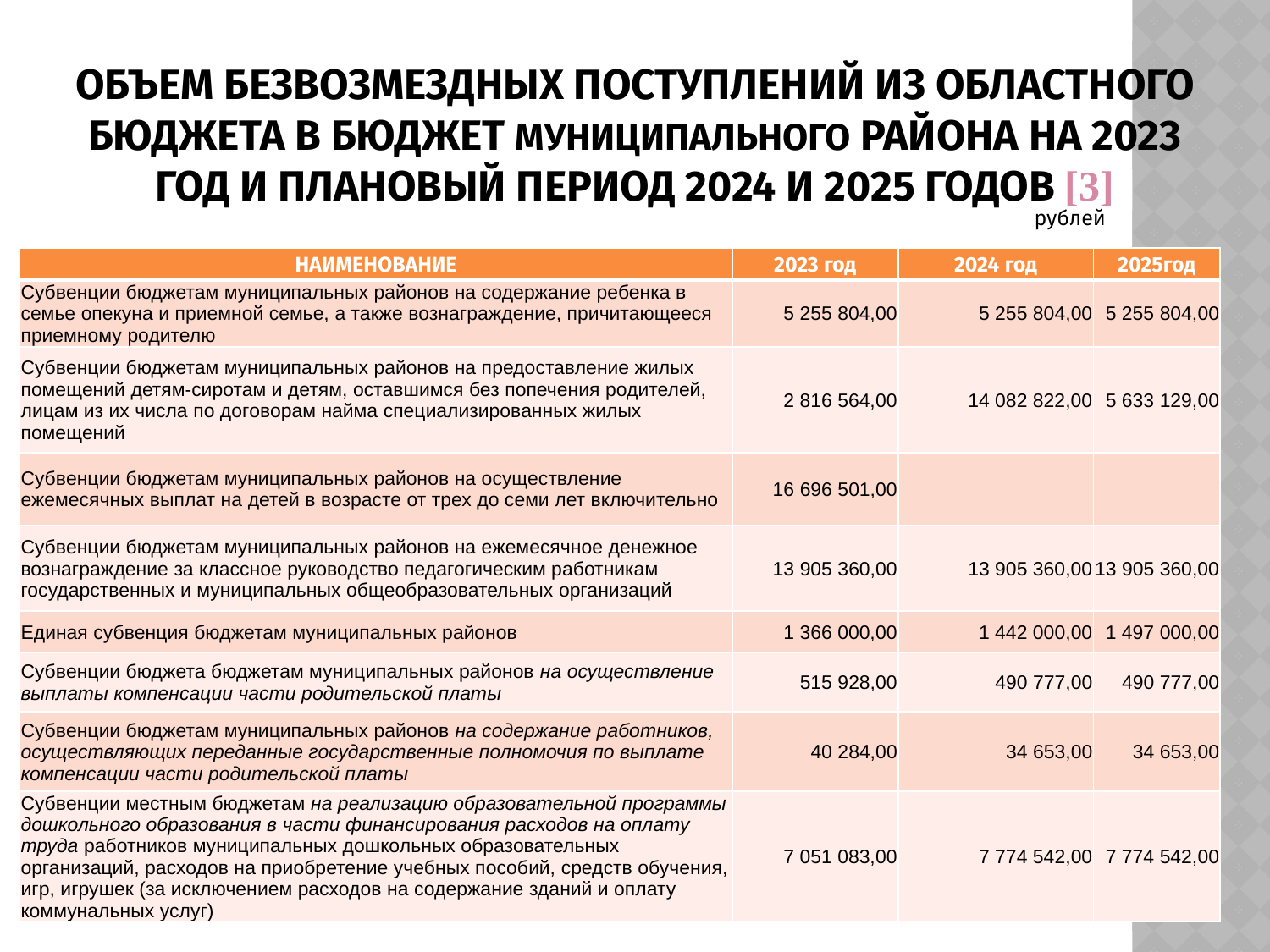

# ОБЪЕМ БЕЗВОЗМЕЗДНЫХ ПОСТУПЛЕНИЙ ИЗ ОБЛАСТНОГО БЮДЖЕТА В БЮДЖЕТ МУНИЦИПАЛЬНОГО РАЙОНА НА 2023 ГОД И ПЛАНОВЫЙ ПЕРИОД 2024 И 2025 ГОДОВ [3]
рублей
| НАИМЕНОВАНИЕ | 2023 год | 2024 год | 2025год |
| --- | --- | --- | --- |
| Субвенции бюджетам муниципальных районов на содержание ребенка в семье опекуна и приемной семье, а также вознаграждение, причитающееся приемному родителю | 5 255 804,00 | 5 255 804,00 | 5 255 804,00 |
| Субвенции бюджетам муниципальных районов на предоставление жилых помещений детям-сиротам и детям, оставшимся без попечения родителей, лицам из их числа по договорам найма специализированных жилых помещений | 2 816 564,00 | 14 082 822,00 | 5 633 129,00 |
| Субвенции бюджетам муниципальных районов на осуществление ежемесячных выплат на детей в возрасте от трех до семи лет включительно | 16 696 501,00 |  |  |
| Субвенции бюджетам муниципальных районов на ежемесячное денежное вознаграждение за классное руководство педагогическим работникам государственных и муниципальных общеобразовательных организаций | 13 905 360,00 | 13 905 360,00 | 13 905 360,00 |
| Единая субвенция бюджетам муниципальных районов | 1 366 000,00 | 1 442 000,00 | 1 497 000,00 |
| Субвенции бюджета бюджетам муниципальных районов на осуществление выплаты компенсации части родительской платы | 515 928,00 | 490 777,00 | 490 777,00 |
| Субвенции бюджетам муниципальных районов на содержание работников, осуществляющих переданные государственные полномочия по выплате компенсации части родительской платы | 40 284,00 | 34 653,00 | 34 653,00 |
| Субвенции местным бюджетам на реализацию образовательной программы дошкольного образования в части финансирования расходов на оплату труда работников муниципальных дошкольных образовательных организаций, расходов на приобретение учебных пособий, средств обучения, игр, игрушек (за исключением расходов на содержание зданий и оплату коммунальных услуг) | 7 051 083,00 | 7 774 542,00 | 7 774 542,00 |